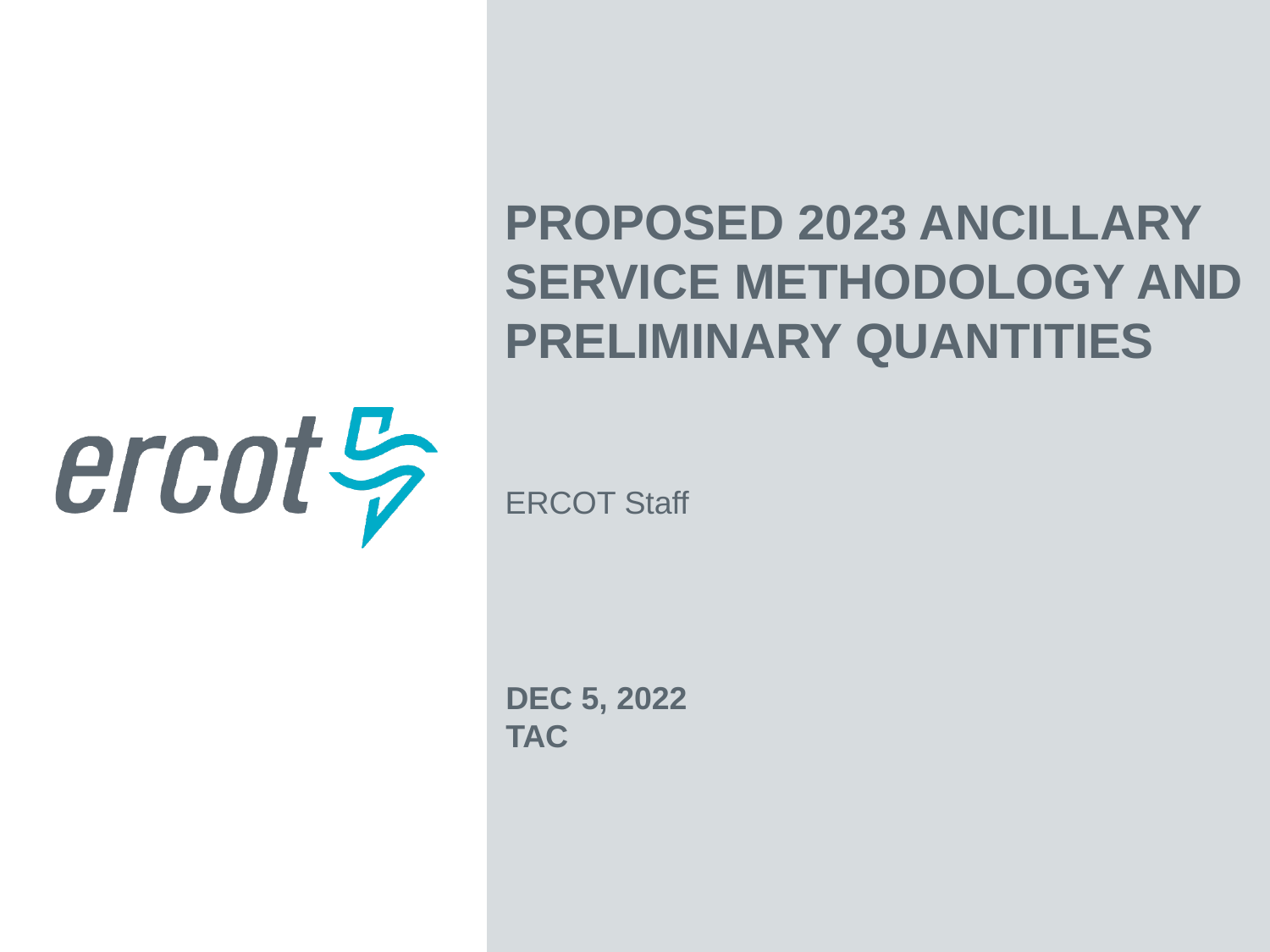

Proposed 2023 Ancillary Service Methodology And Preliminary Quantities
ERCOT Staff

Dec 5, 2022
TAC